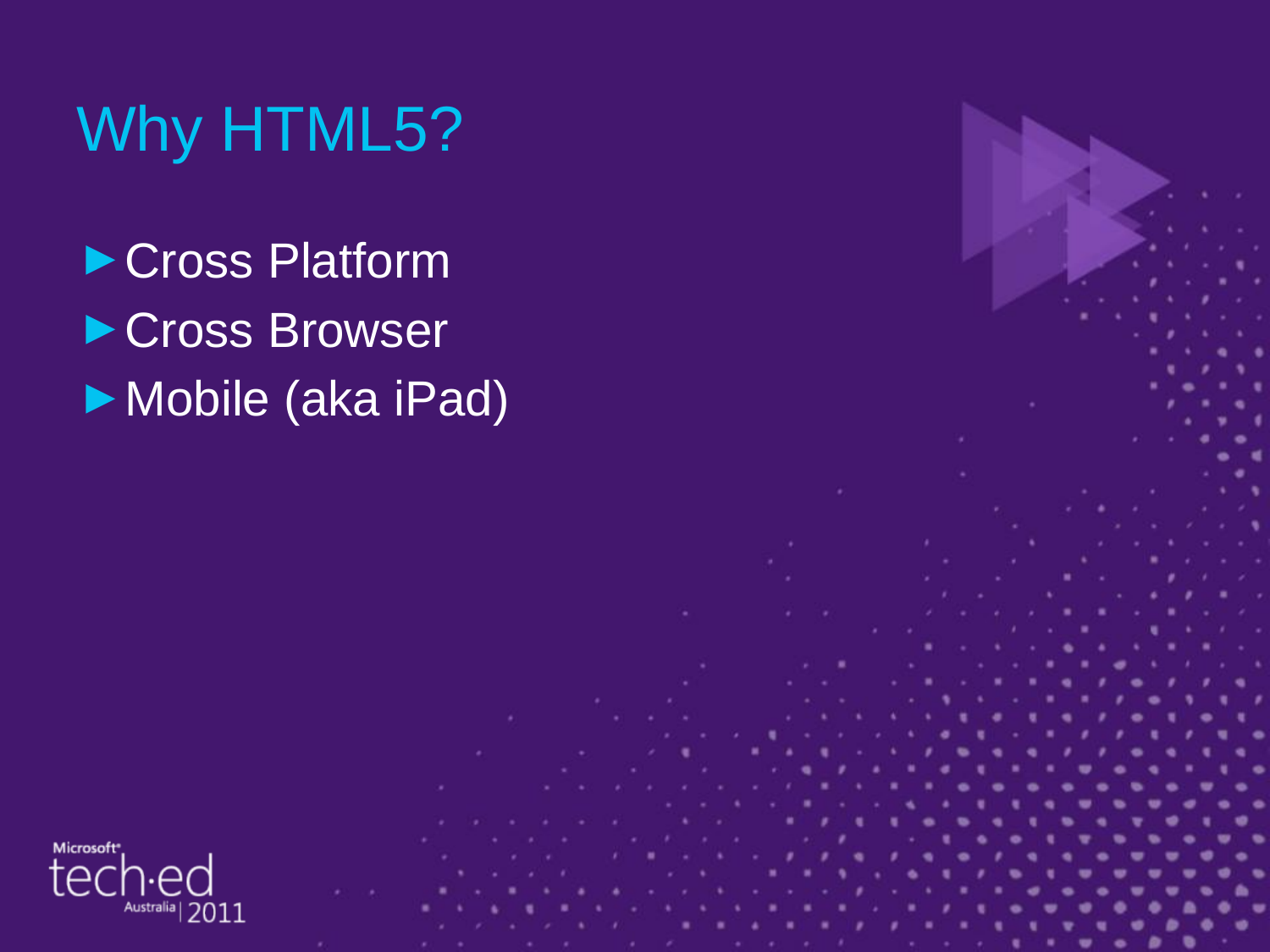

# Why HTML5?
Cross Platform
Cross Browser
Mobile (aka iPad)